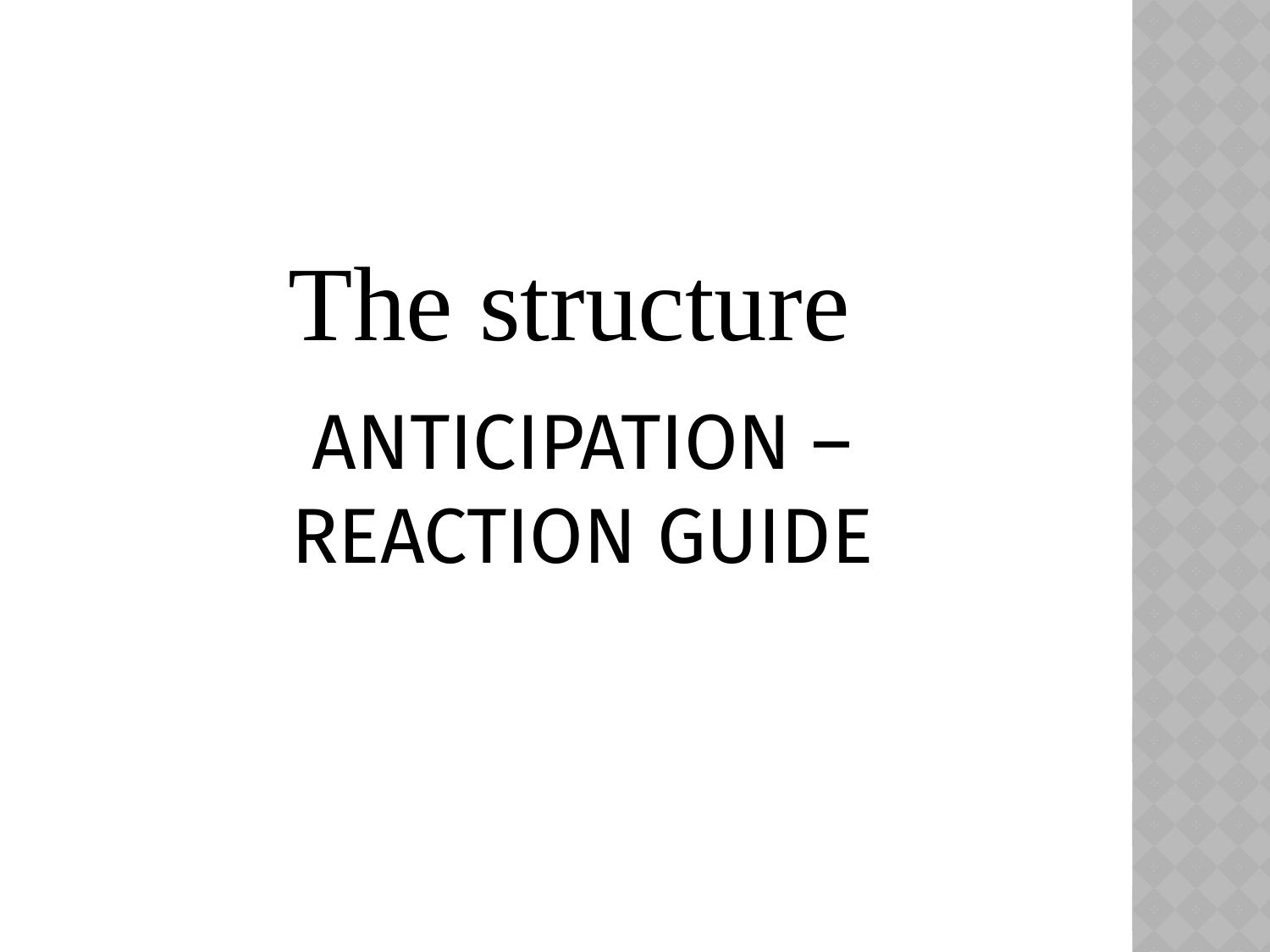

The structure
# Anticipation – Reaction Guide